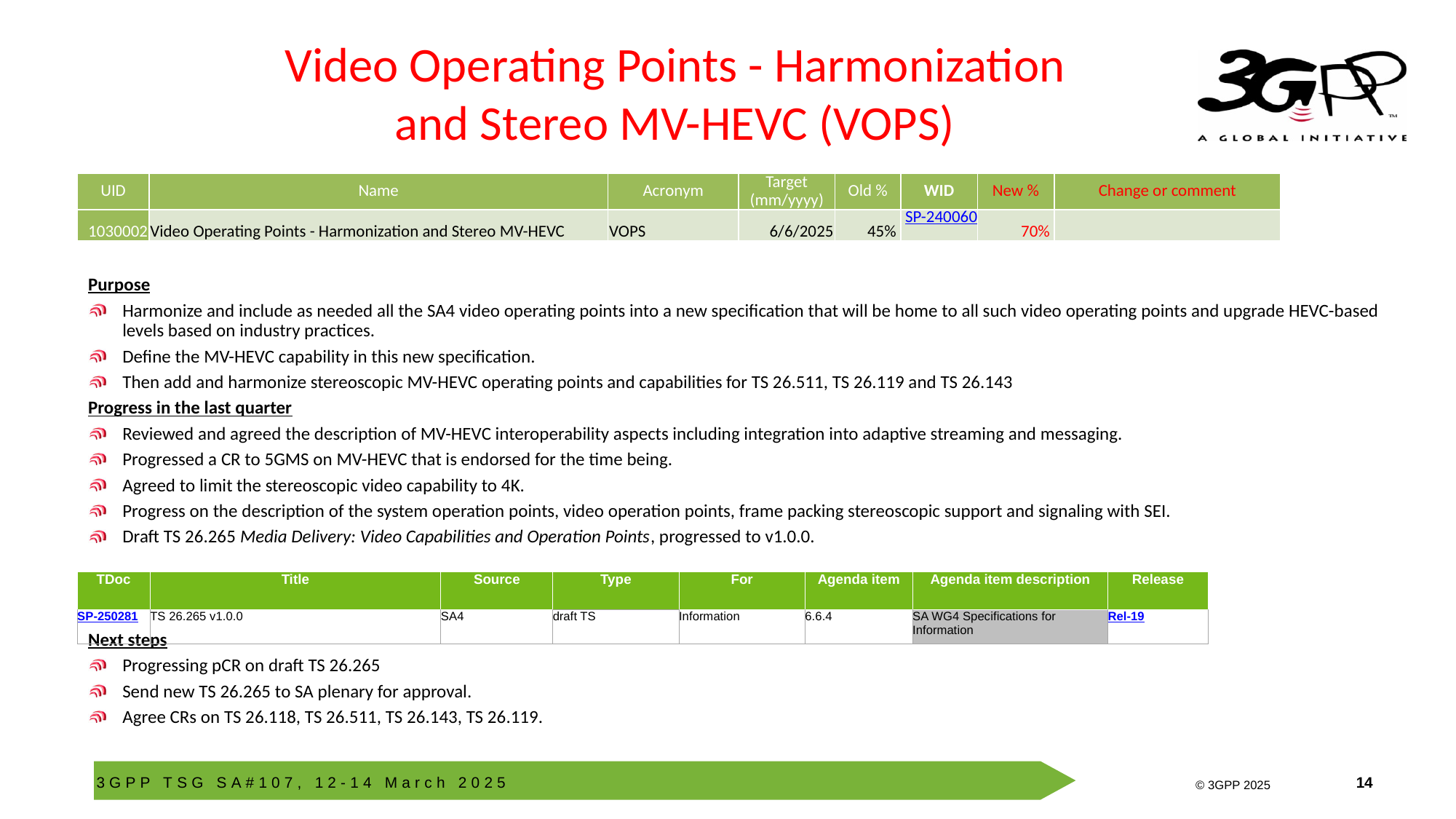

# Video Operating Points - Harmonization and Stereo MV-HEVC (VOPS)
| UID | Name | Acronym | Target (mm/yyyy) | Old % | WID | New % | Change or comment |
| --- | --- | --- | --- | --- | --- | --- | --- |
| 1030002 | Video Operating Points - Harmonization and Stereo MV-HEVC | VOPS | 6/6/2025 | 45% | SP-240060 | 70% |  |
Purpose
Harmonize and include as needed all the SA4 video operating points into a new specification that will be home to all such video operating points and upgrade HEVC-based levels based on industry practices.
Define the MV-HEVC capability in this new specification.
Then add and harmonize stereoscopic MV-HEVC operating points and capabilities for TS 26.511, TS 26.119 and TS 26.143
Progress in the last quarter
Reviewed and agreed the description of MV-HEVC interoperability aspects including integration into adaptive streaming and messaging.
Progressed a CR to 5GMS on MV-HEVC that is endorsed for the time being.
Agreed to limit the stereoscopic video capability to 4K.
Progress on the description of the system operation points, video operation points, frame packing stereoscopic support and signaling with SEI.
Draft TS 26.265 Media Delivery: Video Capabilities and Operation Points, progressed to v1.0.0.

Next steps
Progressing pCR on draft TS 26.265
Send new TS 26.265 to SA plenary for approval.
Agree CRs on TS 26.118, TS 26.511, TS 26.143, TS 26.119.

| TDoc | Title | Source | Type | For | Agenda item | Agenda item description | Release |
| --- | --- | --- | --- | --- | --- | --- | --- |
| SP-250281 | TS 26.265 v1.0.0 | SA4 | draft TS | Information | 6.6.4 | SA WG4 Specifications for Information | Rel-19 |